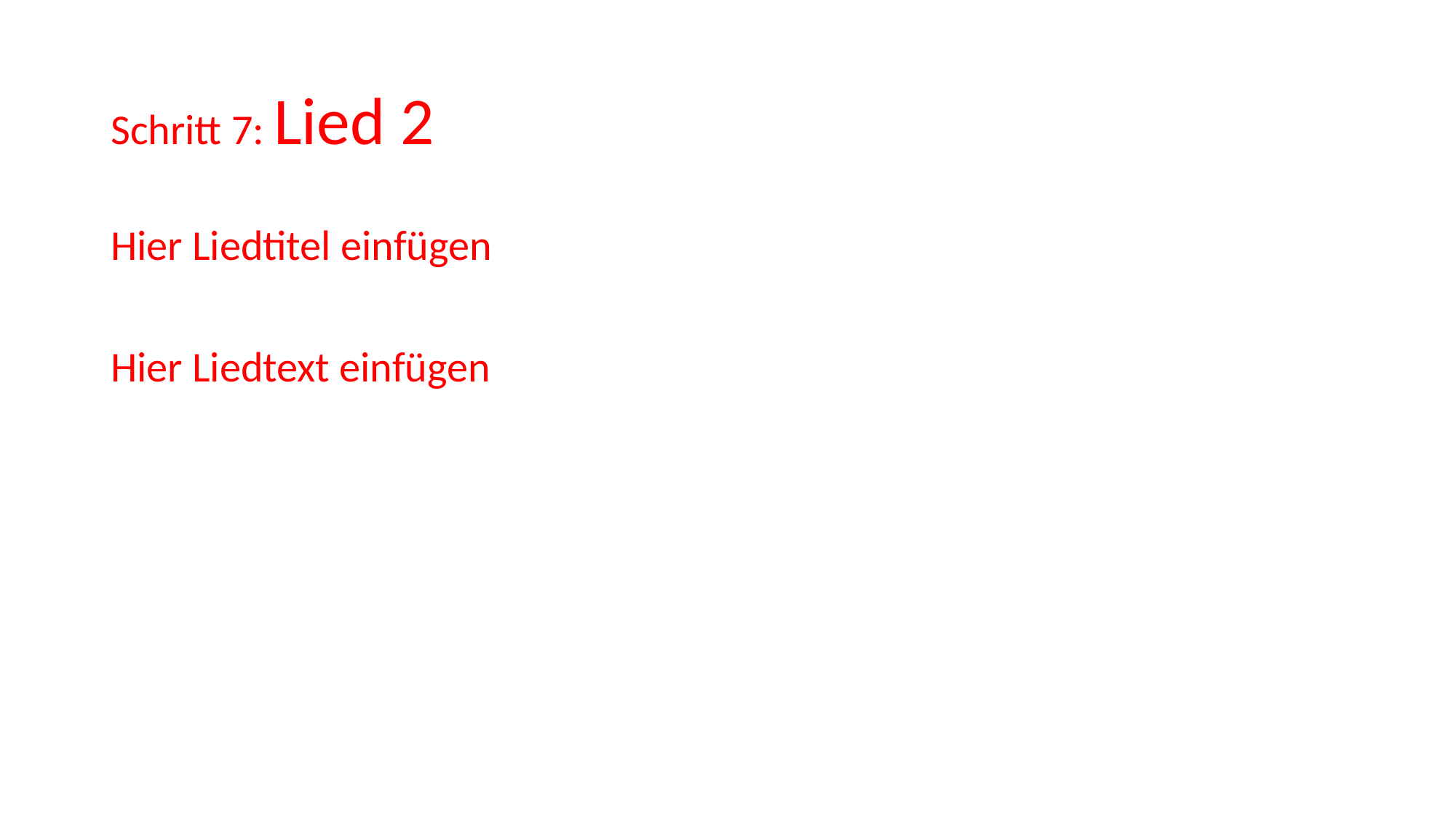

# Schritt 7: Lied 2
Hier Liedtitel einfügen

Hier Liedtext einfügen